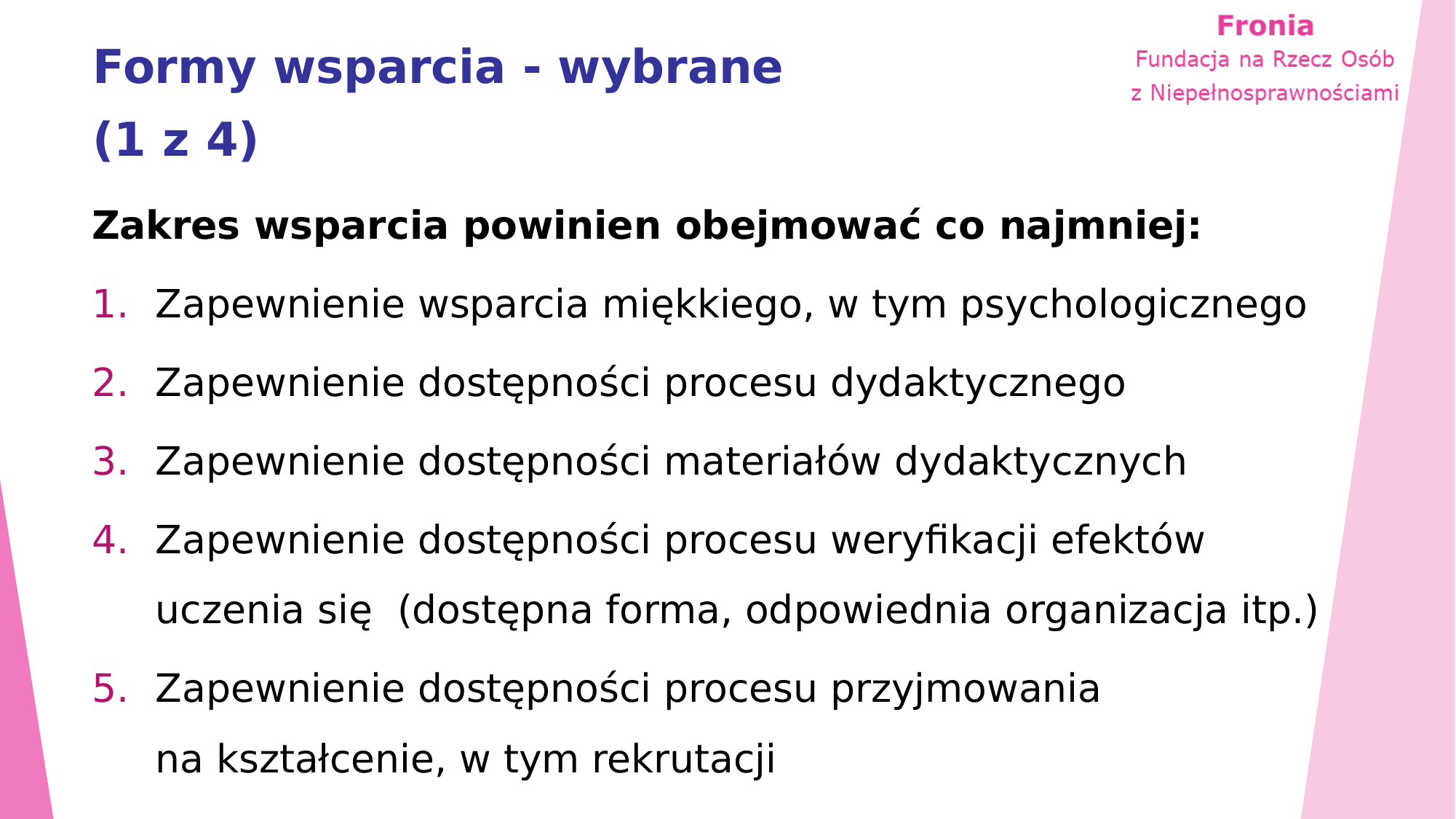

# Formy wsparcia - wybrane (1 z 4)
Zakres wsparcia powinien obejmować co najmniej:
Zapewnienie wsparcia miękkiego, w tym psychologicznego
Zapewnienie dostępności procesu dydaktycznego
Zapewnienie dostępności materiałów dydaktycznych
Zapewnienie dostępności procesu weryfikacji efektów uczenia się  (dostępna forma, odpowiednia organizacja itp.)
Zapewnienie dostępności procesu przyjmowania na kształcenie, w tym rekrutacji